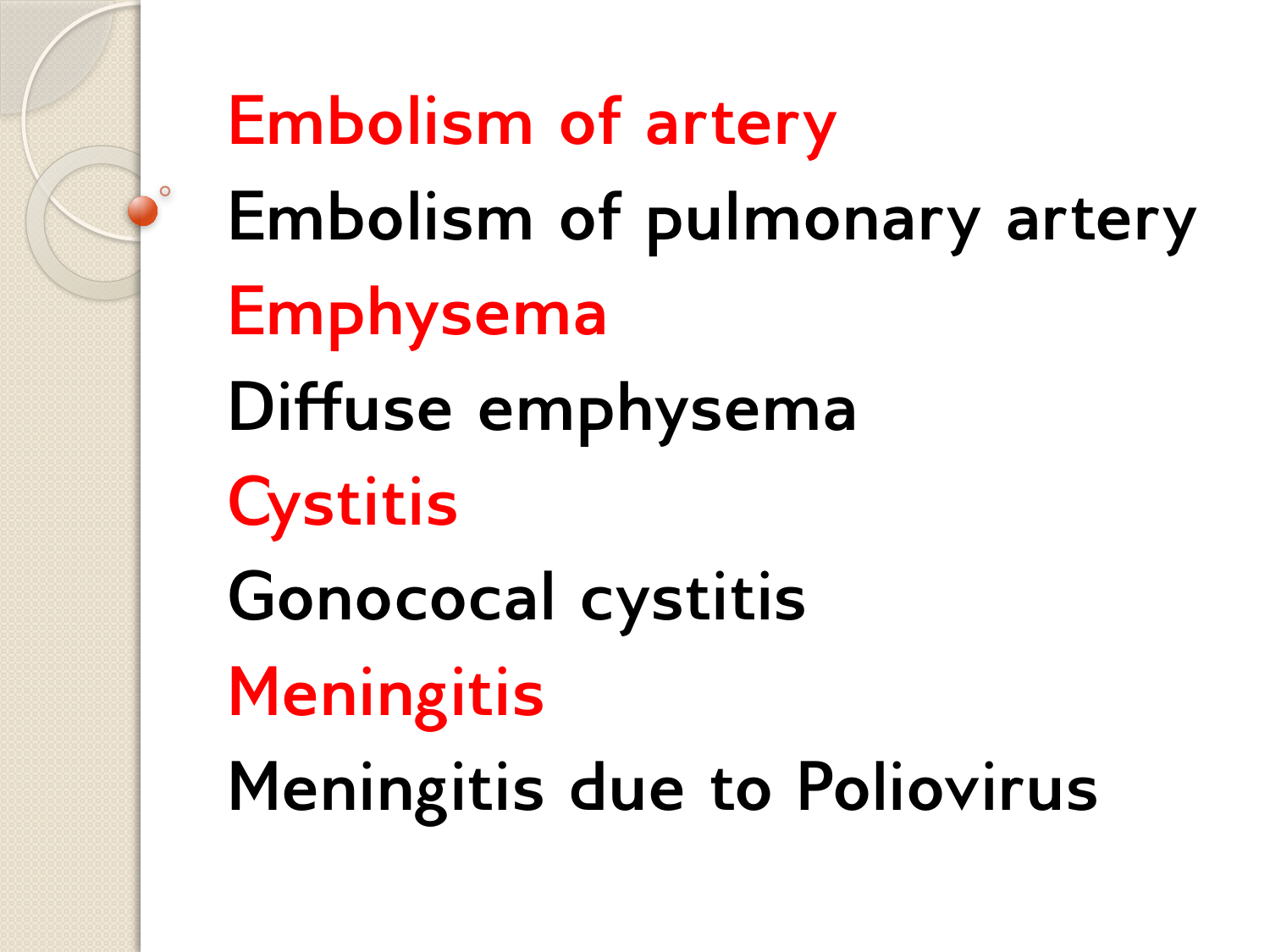

Embolism of artery
Embolism of pulmonary artery
Emphysema
Diffuse emphysema
 Cystitis
Gonococal cystitis
Meningitis
Meningitis due to Poliovirus